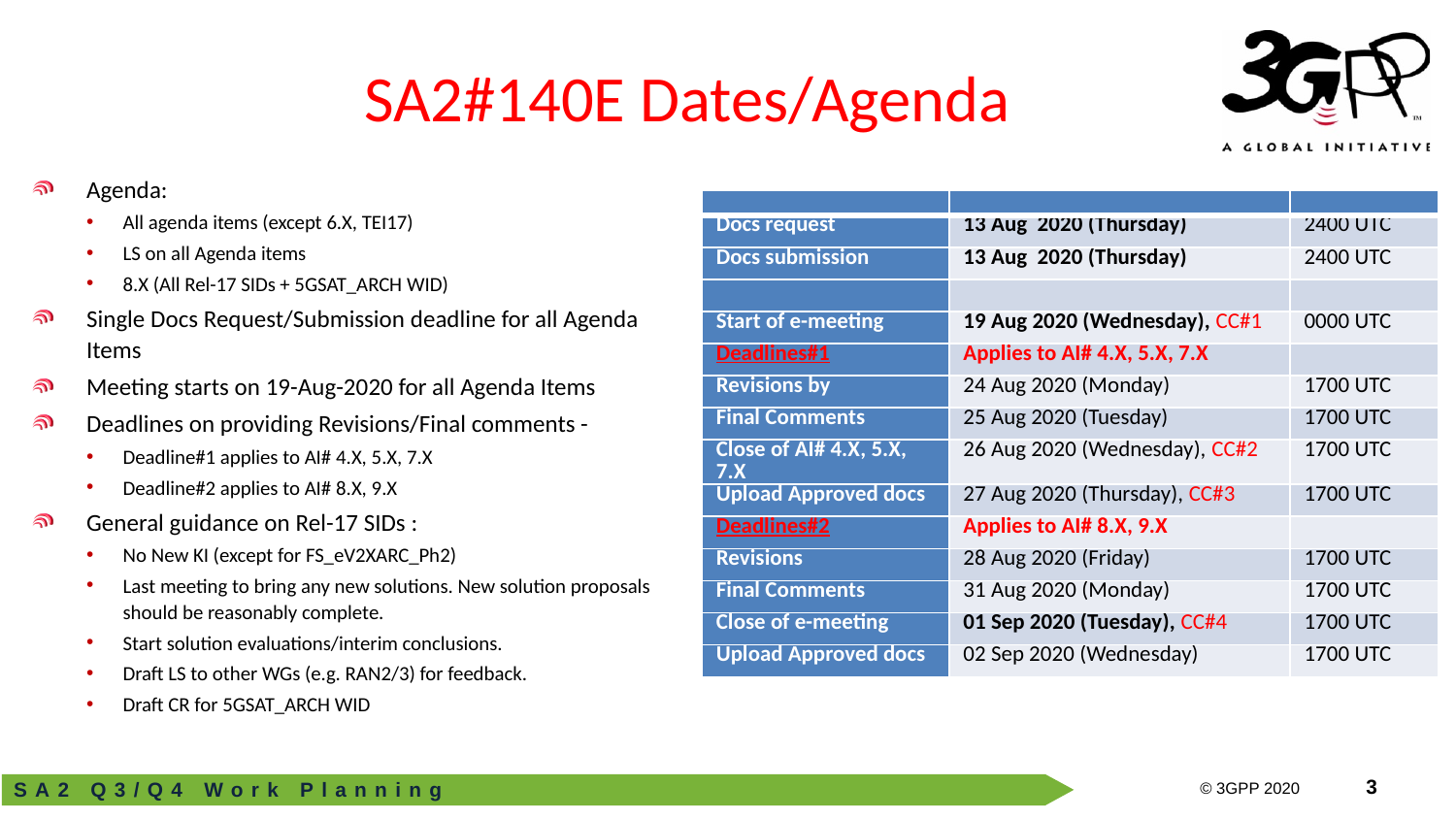

# SA2#140E Dates/Agenda
Agenda:
All agenda items (except 6.X, TEI17)
LS on all Agenda items
8.X (All Rel-17 SIDs + 5GSAT_ARCH WID)
Single Docs Request/Submission deadline for all Agenda Items
Meeting starts on 19-Aug-2020 for all Agenda Items
Deadlines on providing Revisions/Final comments -
Deadline#1 applies to AI# 4.X, 5.X, 7.X
Deadline#2 applies to AI# 8.X, 9.X
General guidance on Rel-17 SIDs :
No New KI (except for FS_eV2XARC_Ph2)
Last meeting to bring any new solutions. New solution proposals should be reasonably complete.
Start solution evaluations/interim conclusions.
Draft LS to other WGs (e.g. RAN2/3) for feedback.
Draft CR for 5GSAT_ARCH WID

|  |  |  |
| --- | --- | --- |
| Docs request | 13 Aug 2020 (Thursday) | 2400 UTC |
| Docs submission | 13 Aug 2020 (Thursday) | 2400 UTC |
|  |  |  |
| Start of e-meeting | 19 Aug 2020 (Wednesday), CC#1 | 0000 UTC |
| Deadlines#1 | Applies to AI# 4.X, 5.X, 7.X |  |
| Revisions by | 24 Aug 2020 (Monday) | 1700 UTC |
| Final Comments | 25 Aug 2020 (Tuesday) | 1700 UTC |
| Close of AI# 4.X, 5.X, 7.X | 26 Aug 2020 (Wednesday), CC#2 | 1700 UTC |
| Upload Approved docs | 27 Aug 2020 (Thursday), CC#3 | 1700 UTC |
| Deadlines#2 | Applies to AI# 8.X, 9.X |  |
| Revisions | 28 Aug 2020 (Friday) | 1700 UTC |
| Final Comments | 31 Aug 2020 (Monday) | 1700 UTC |
| Close of e-meeting | 01 Sep 2020 (Tuesday), CC#4 | 1700 UTC |
| Upload Approved docs | 02 Sep 2020 (Wednesday) | 1700 UTC |